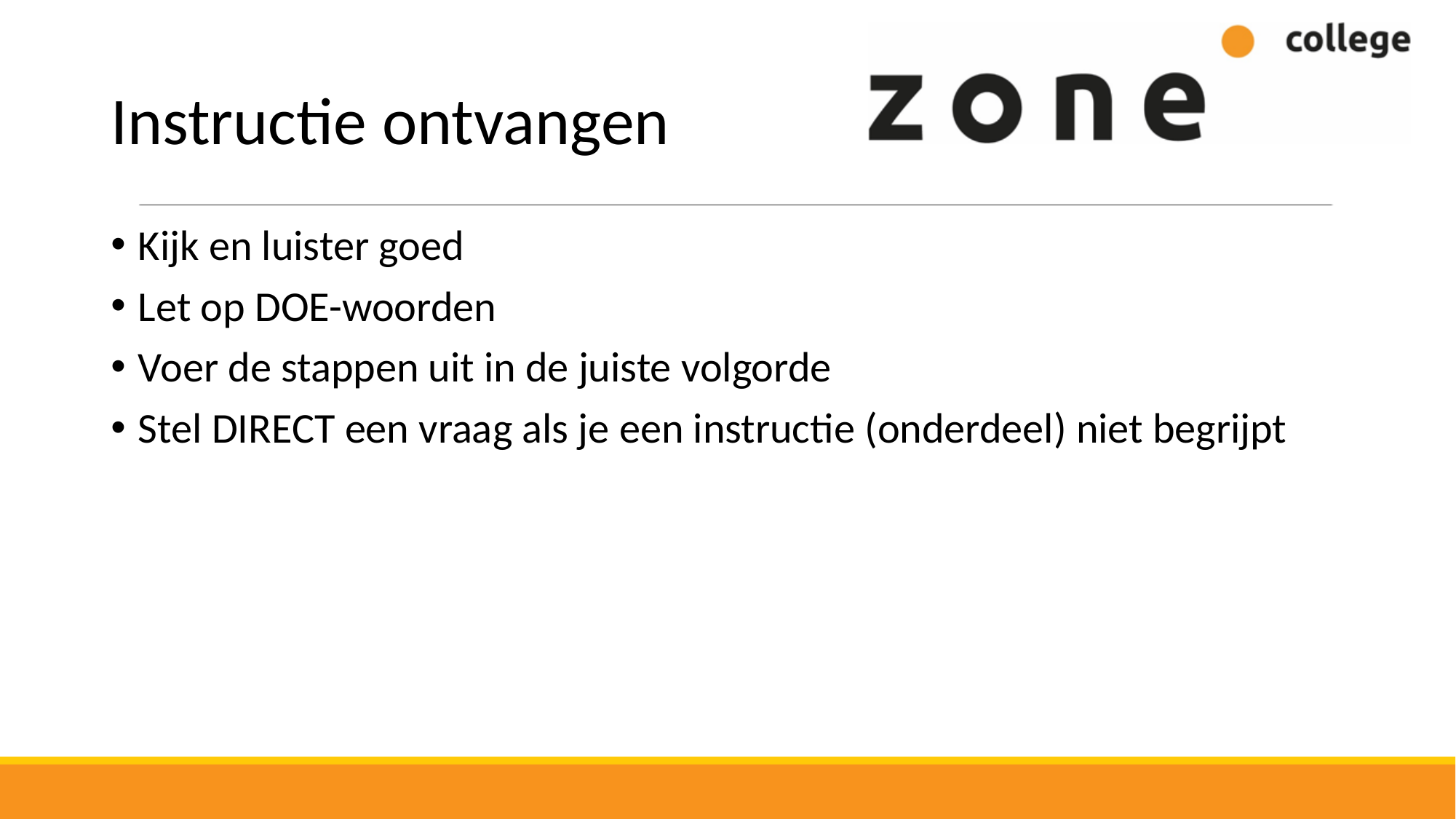

# Instructie ontvangen
Kijk en luister goed
Let op DOE-woorden
Voer de stappen uit in de juiste volgorde
Stel DIRECT een vraag als je een instructie (onderdeel) niet begrijpt